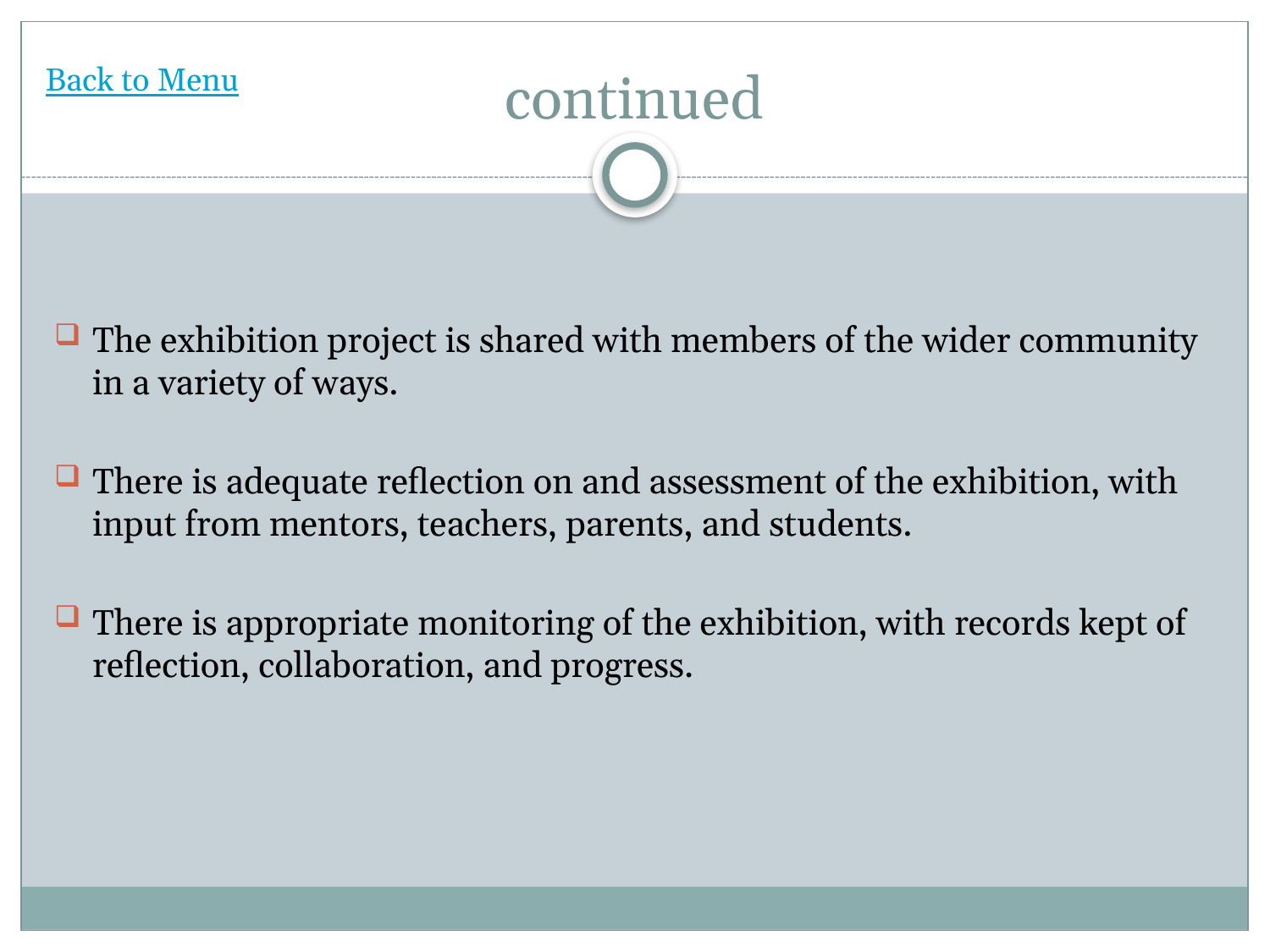

# continued
Back to Menu

The exhibition project is shared with members of the wider community in a variety of ways.

There is adequate reflection on and assessment of the exhibition, with input from mentors, teachers, parents, and students.

There is appropriate monitoring of the exhibition, with records kept of reflection, collaboration, and progress.